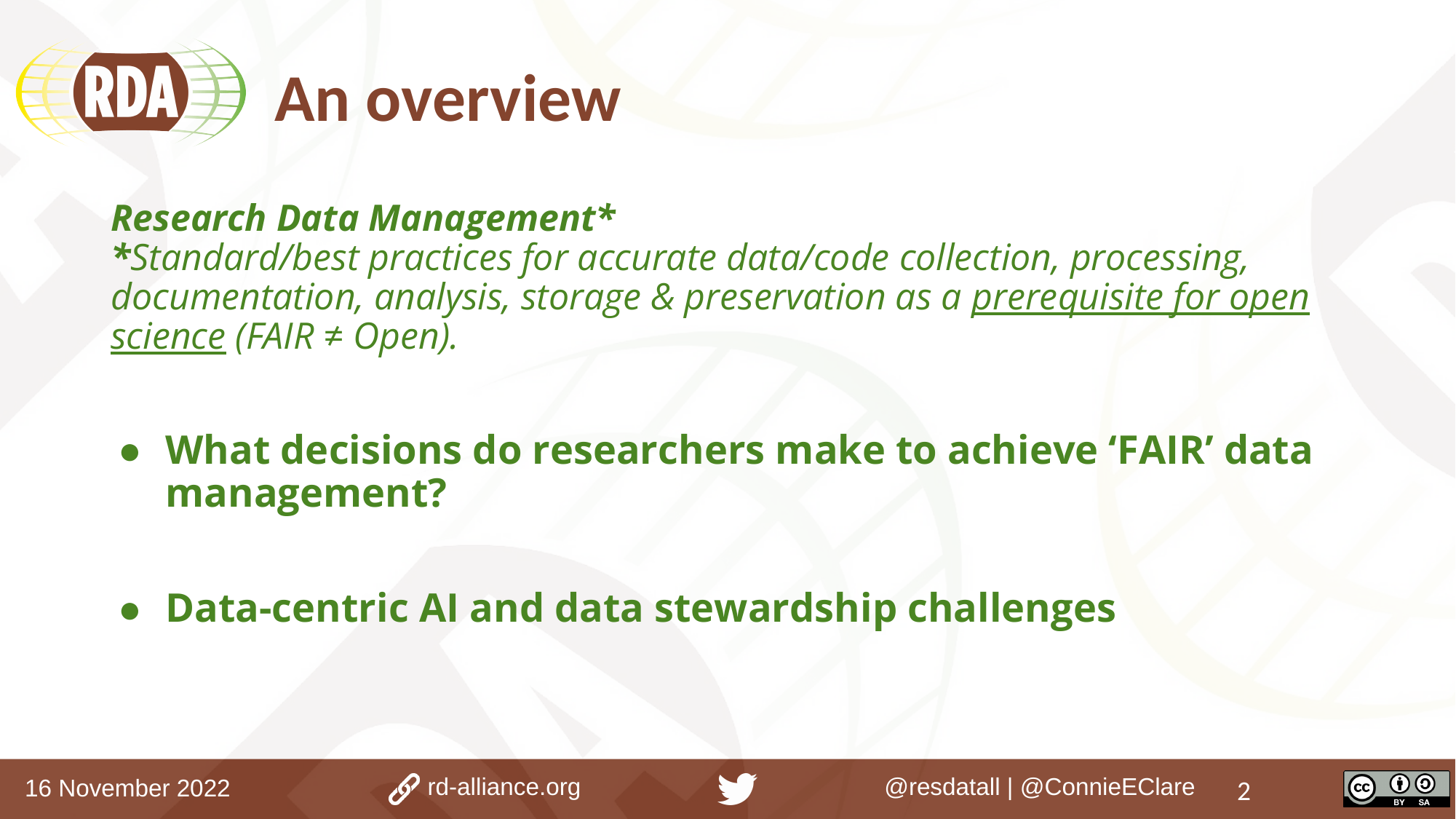

# An overview
Research Data Management*
*Standard/best practices for accurate data/code collection, processing, documentation, analysis, storage & preservation as a prerequisite for open science (FAIR ≠ Open).

What decisions do researchers make to achieve ‘FAIR’ data management?

Data-centric AI and data stewardship challenges

rd-alliance.org 	                         	   @resdatall | @ConnieEClare
16 November 2022
2